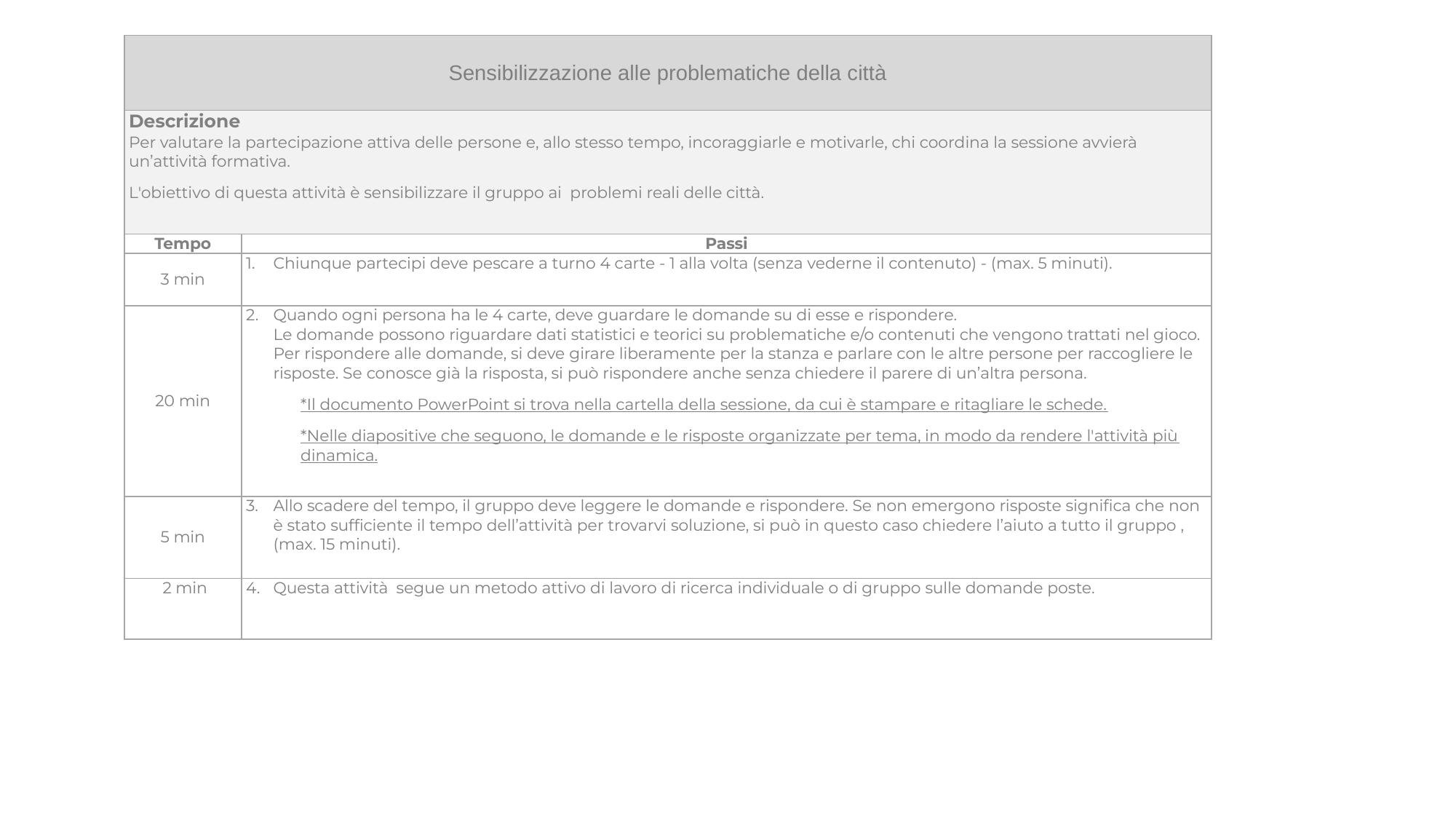

| Sensibilizzazione alle problematiche della città |  |
| --- | --- |
| Descrizione Per valutare la partecipazione attiva delle persone e, allo stesso tempo, incoraggiarle e motivarle, chi coordina la sessione avvierà un’attività formativa. L'obiettivo di questa attività è sensibilizzare il gruppo ai problemi reali delle città. |  |
| Tempo | Passi |
| 3 min | Chiunque partecipi deve pescare a turno 4 carte - 1 alla volta (senza vederne il contenuto) - (max. 5 minuti). |
| 20 min | Quando ogni persona ha le 4 carte, deve guardare le domande su di esse e rispondere. Le domande possono riguardare dati statistici e teorici su problematiche e/o contenuti che vengono trattati nel gioco. Per rispondere alle domande, si deve girare liberamente per la stanza e parlare con le altre persone per raccogliere le risposte. Se conosce già la risposta, si può rispondere anche senza chiedere il parere di un’altra persona. \*Il documento PowerPoint si trova nella cartella della sessione, da cui è stampare e ritagliare le schede. \*Nelle diapositive che seguono, le domande e le risposte organizzate per tema, in modo da rendere l'attività più dinamica. |
| 5 min | Allo scadere del tempo, il gruppo deve leggere le domande e rispondere. Se non emergono risposte significa che non è stato sufficiente il tempo dell’attività per trovarvi soluzione, si può in questo caso chiedere l’aiuto a tutto il gruppo ,(max. 15 minuti). |
| 2 min | Questa attività segue un metodo attivo di lavoro di ricerca individuale o di gruppo sulle domande poste. |